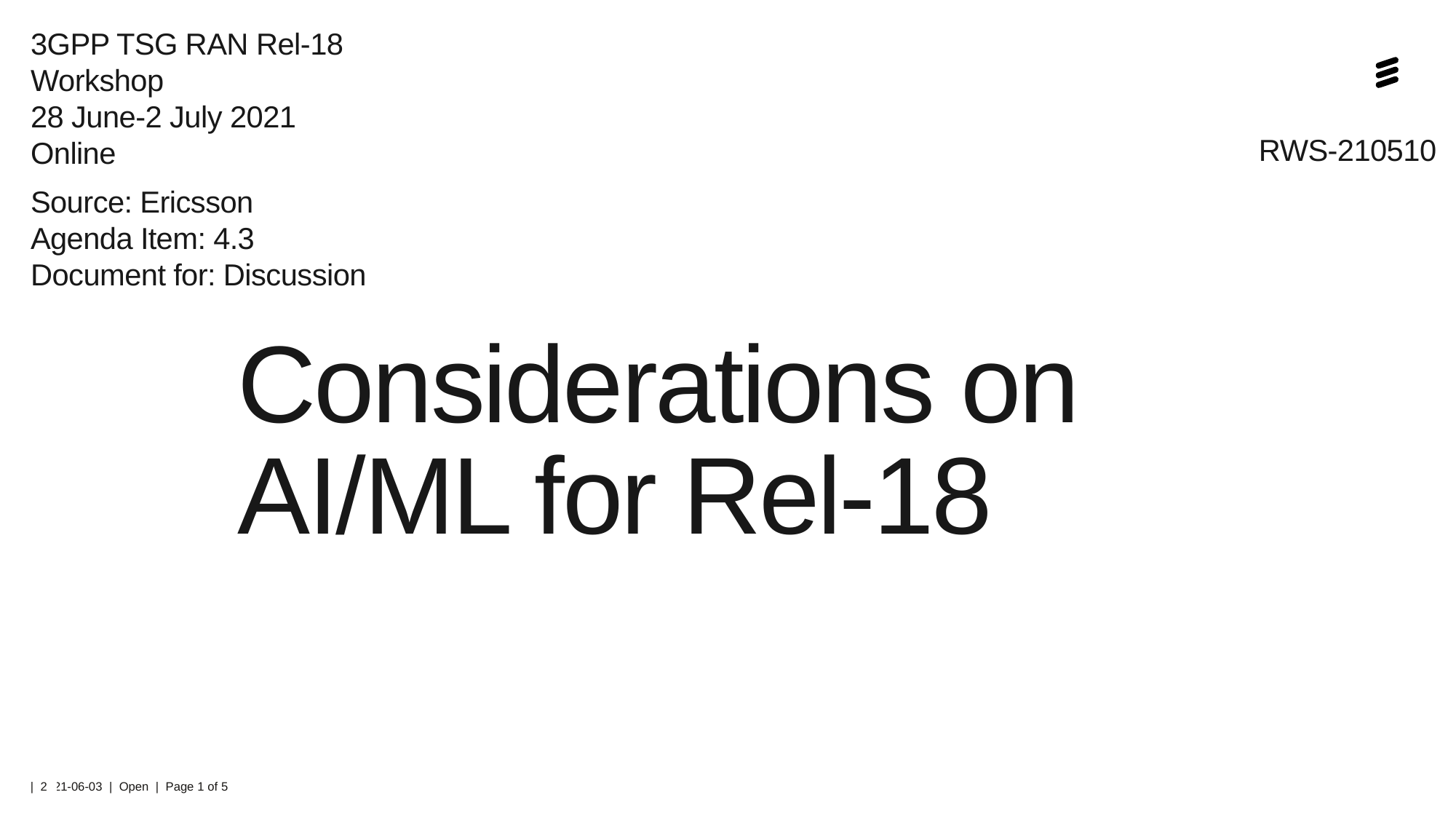

3GPP TSG RAN Rel-18 Workshop
28 June-2 July 2021
Online
Source: Ericsson
Agenda Item: 4.3
Document for: Discussion
RWS-210510
# Considerations on AI/ML for Rel-18